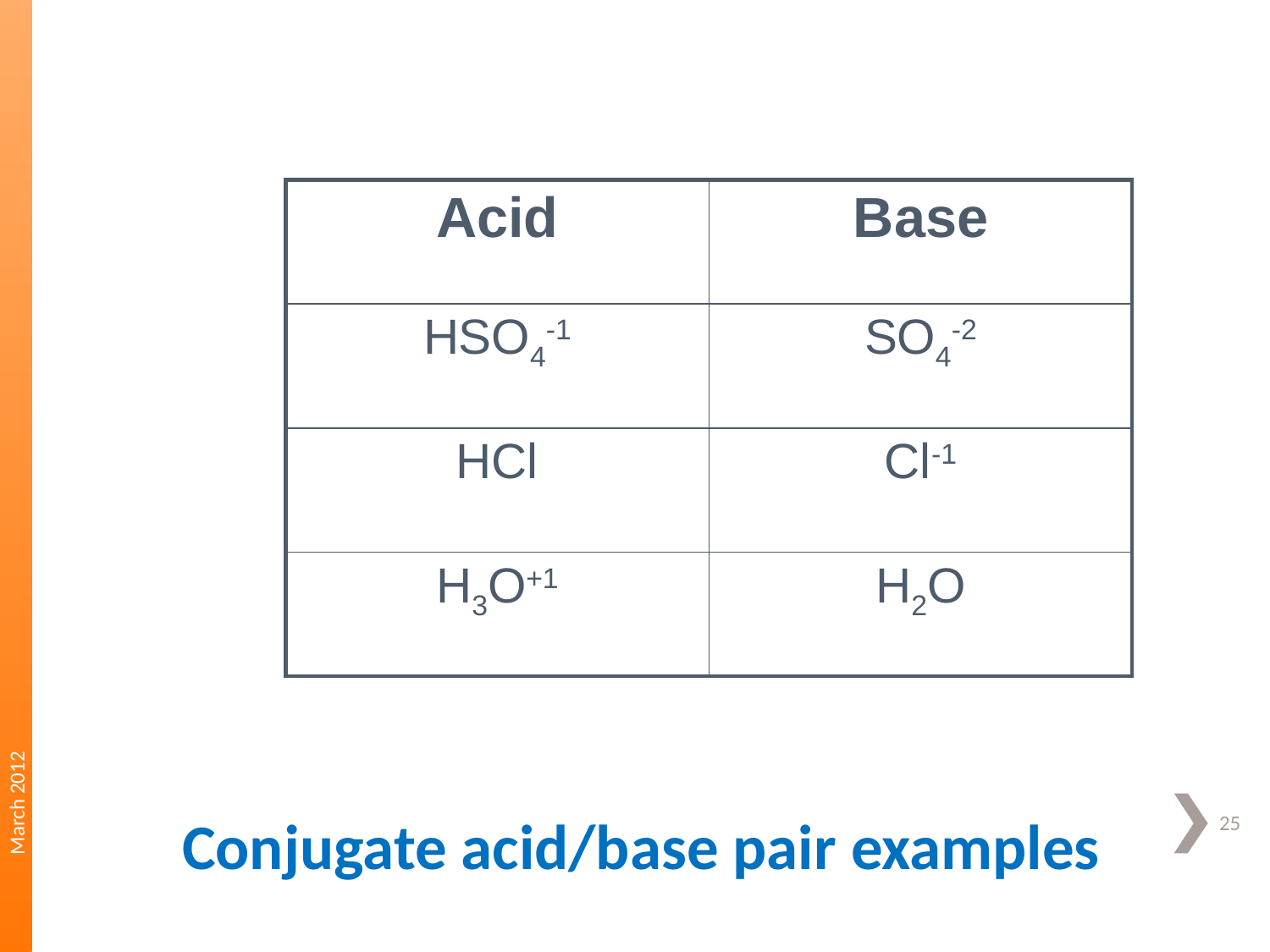

| Acid | Base |
| --- | --- |
| HSO4-1 | SO4-2 |
| HCl | Cl-1 |
| H3O+1 | H2O |
March 2012
# Conjugate acid/base pair examples
25